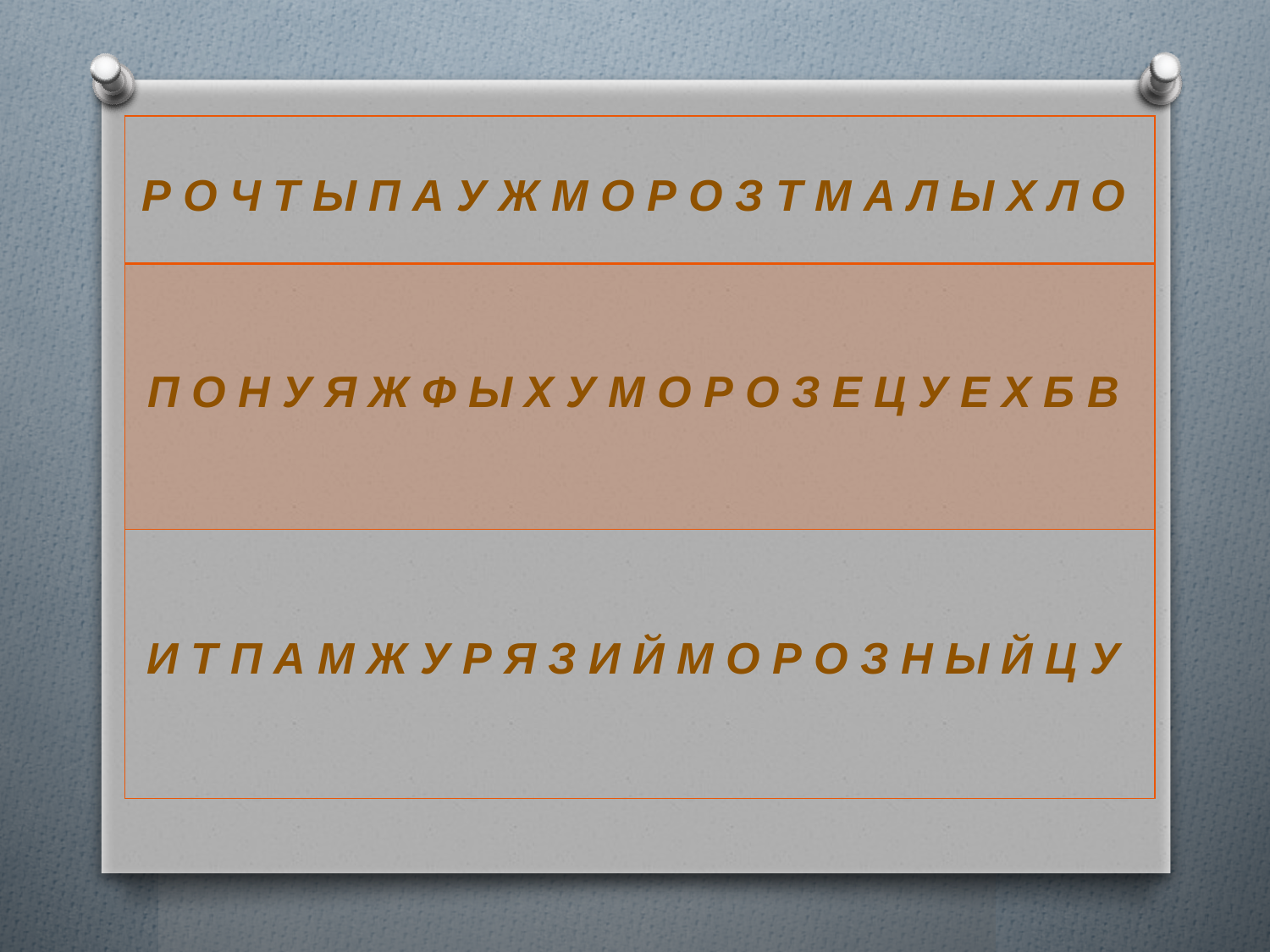

#
| Р О Ч Т Ы П А У Ж М О Р О З Т М А Л Ы Х Л О |
| --- |
| П О Н У Я Ж Ф Ы Х У М О Р О З Е Ц У Е Х Б В |
| И Т П А М Ж У Р Я З И Й М О Р О З Н Ы Й Ц У |